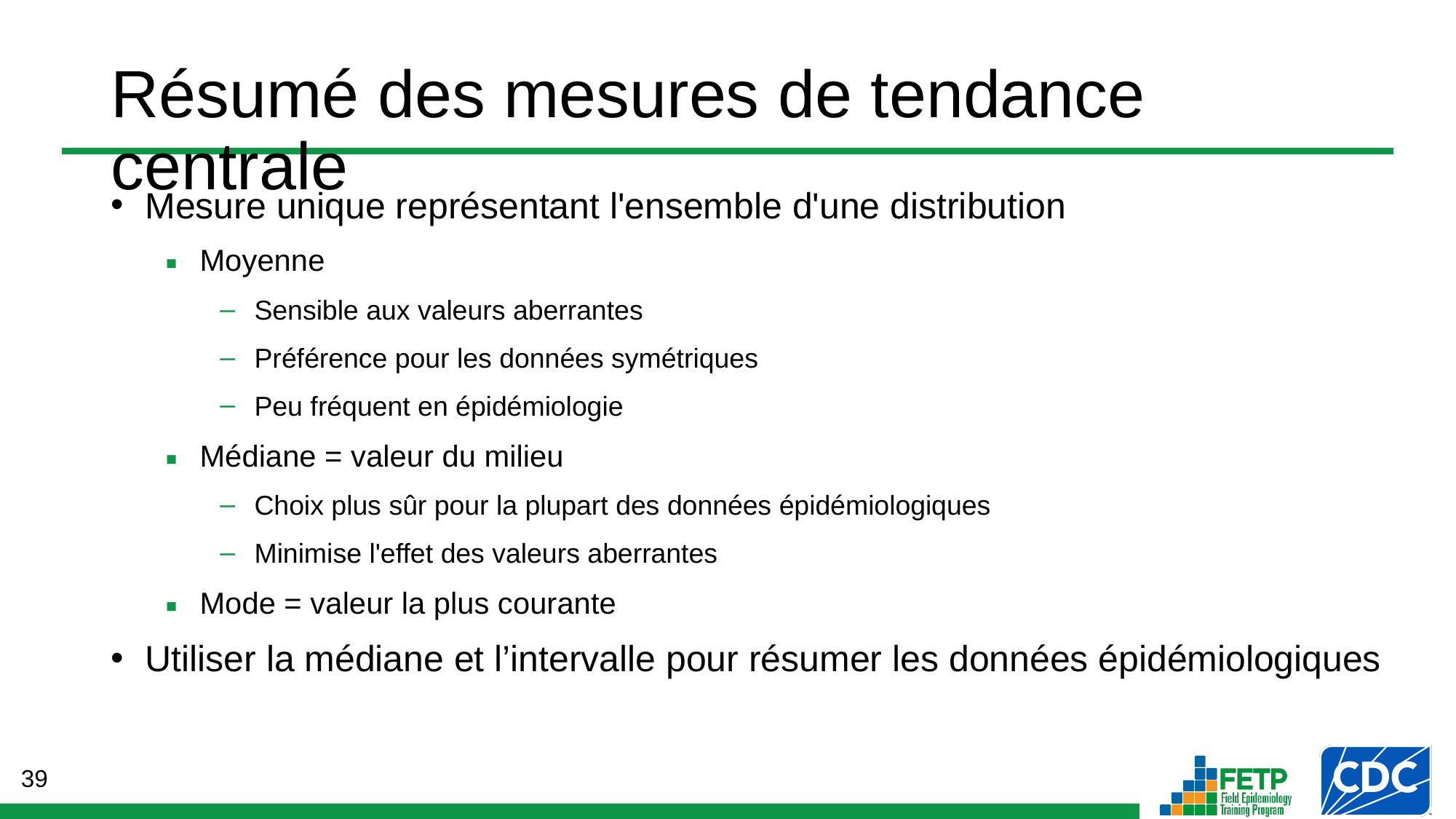

# Résumé des mesures de tendance centrale
Mesure unique représentant l'ensemble d'une distribution
Moyenne
Sensible aux valeurs aberrantes
Préférence pour les données symétriques
Peu fréquent en épidémiologie
Médiane = valeur du milieu
Choix plus sûr pour la plupart des données épidémiologiques
Minimise l'effet des valeurs aberrantes
Mode = valeur la plus courante
Utiliser la médiane et l’intervalle pour résumer les données épidémiologiques